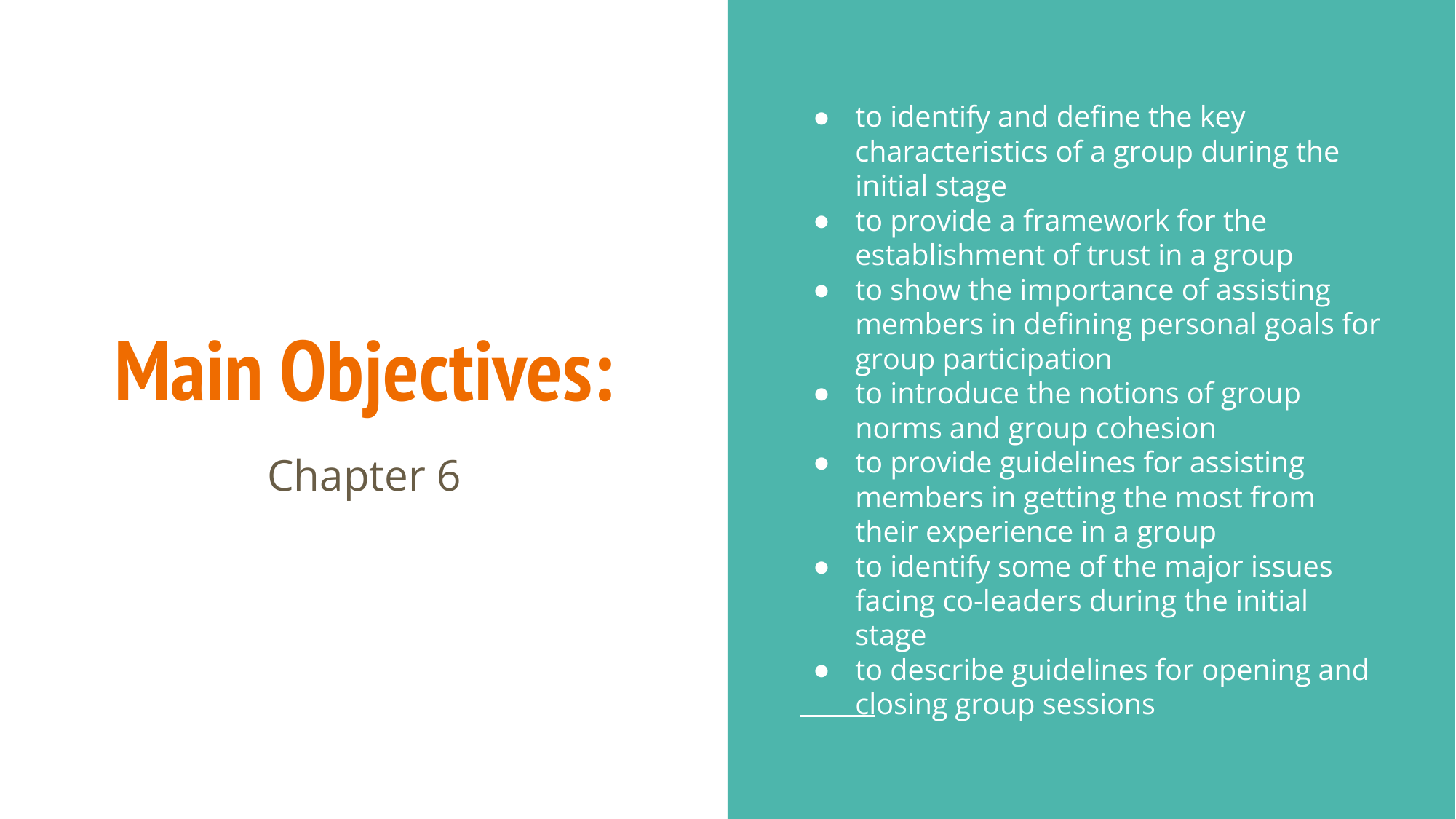

to identify and define the key characteristics of a group during the initial stage
to provide a framework for the establishment of trust in a group
to show the importance of assisting members in defining personal goals for group participation
to introduce the notions of group norms and group cohesion
to provide guidelines for assisting members in getting the most from their experience in a group
to identify some of the major issues facing co-leaders during the initial stage
to describe guidelines for opening and closing group sessions
# Main Objectives:
Chapter 6